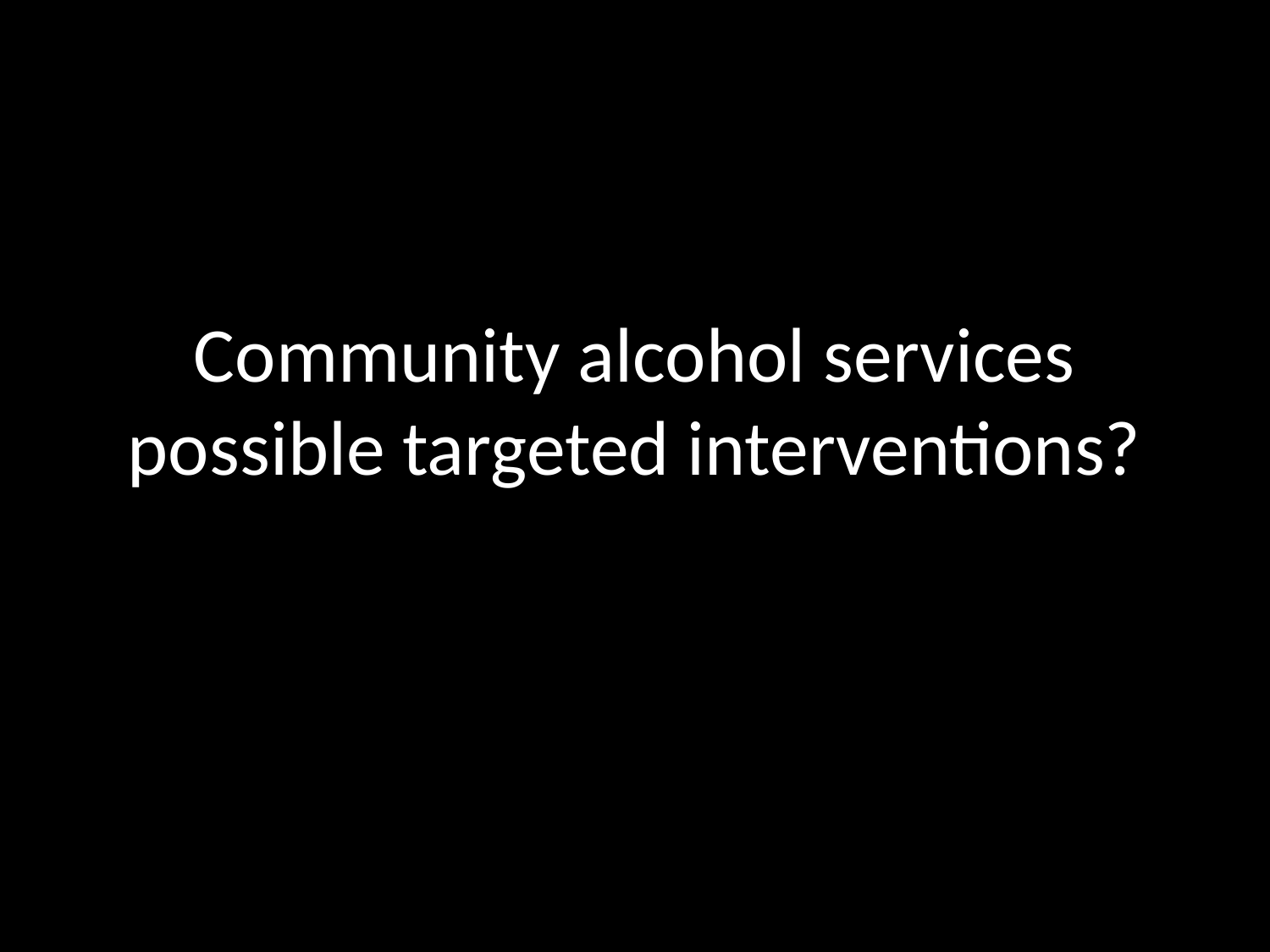

# Community alcohol services possible targeted interventions?